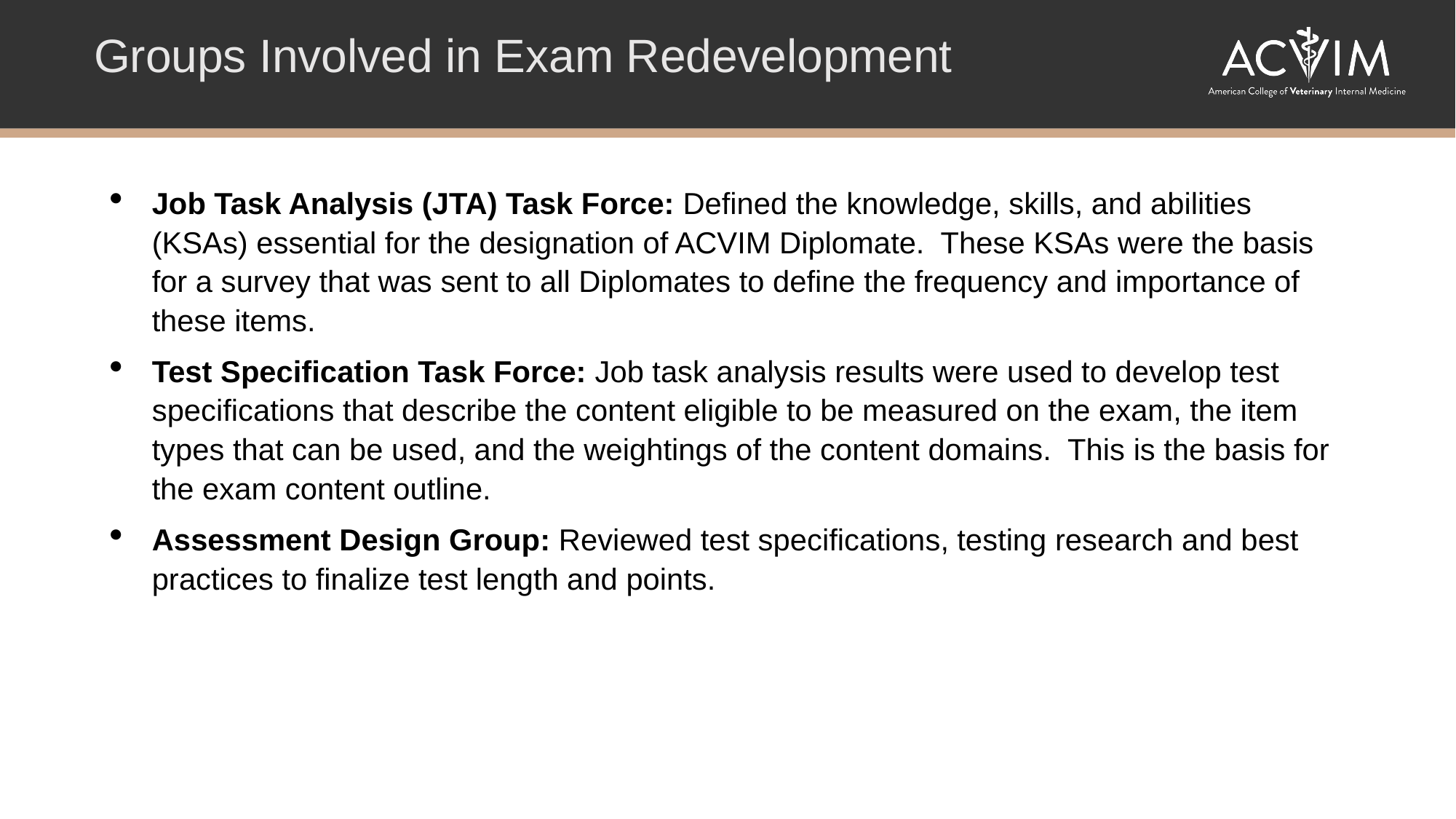

Groups Involved in Exam Redevelopment

Job Task Analysis (JTA) Task Force: Defined the knowledge, skills, and abilities (KSAs) essential for the designation of ACVIM Diplomate.  These KSAs were the basis for a survey that was sent to all Diplomates to define the frequency and importance of these items.
Test Specification Task Force: Job task analysis results were used to develop test specifications that describe the content eligible to be measured on the exam, the item types that can be used, and the weightings of the content domains.  This is the basis for the exam content outline.
Assessment Design Group: Reviewed test specifications, testing research and best practices to finalize test length and points.